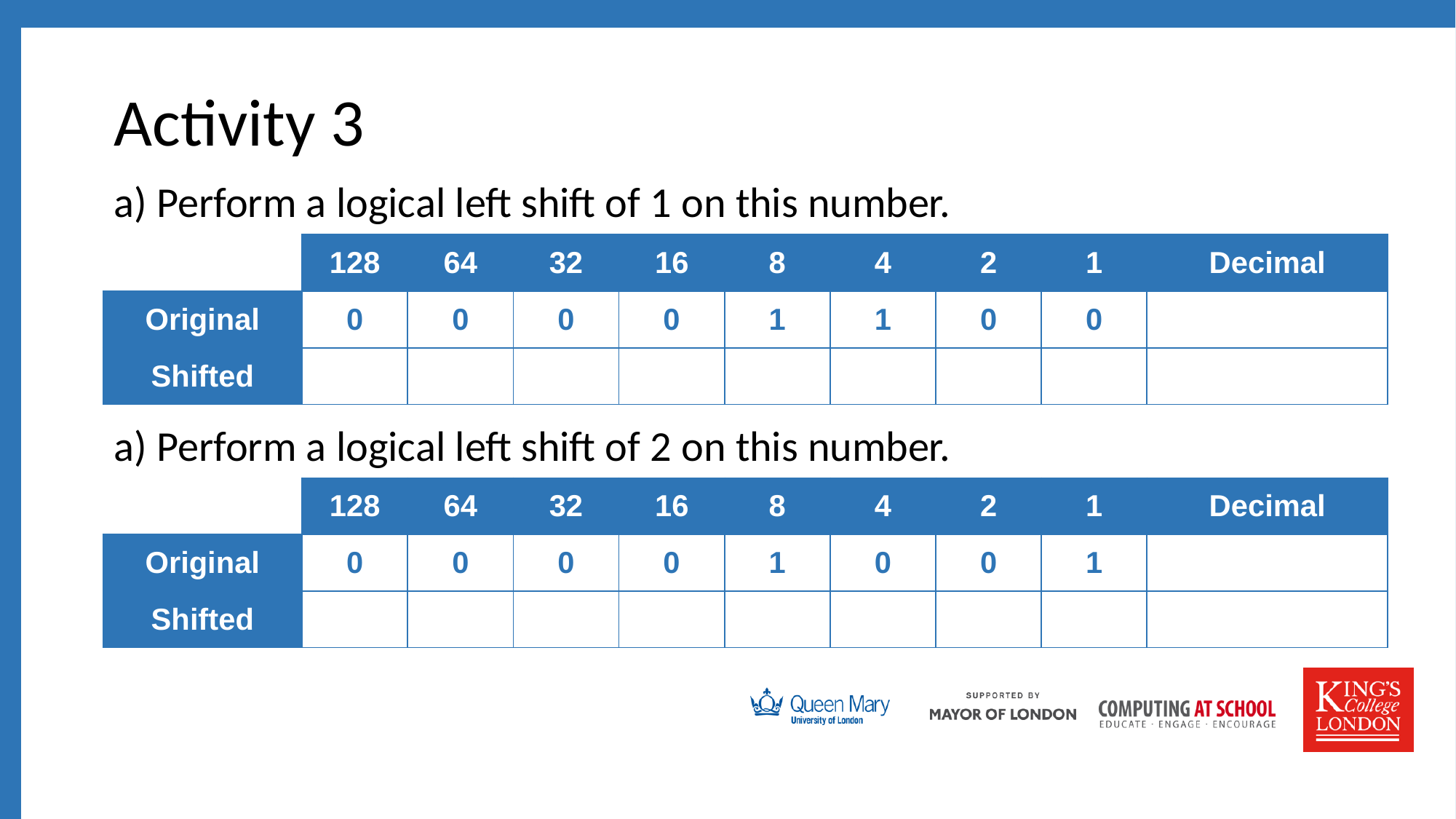

# Activity 3
a) Perform a logical left shift of 1 on this number.

a) Perform a logical left shift of 2 on this number.

|  | 128 | 64 | 32 | 16 | 8 | 4 | 2 | 1 | Decimal |
| --- | --- | --- | --- | --- | --- | --- | --- | --- | --- |
| Original | 0 | 0 | 0 | 0 | 1 | 1 | 0 | 0 |  |
| Shifted |  |  |  |  |  |  |  |  |  |
|  | 128 | 64 | 32 | 16 | 8 | 4 | 2 | 1 | Decimal |
| --- | --- | --- | --- | --- | --- | --- | --- | --- | --- |
| Original | 0 | 0 | 0 | 0 | 1 | 0 | 0 | 1 |  |
| Shifted |  |  |  |  |  |  |  |  |  |